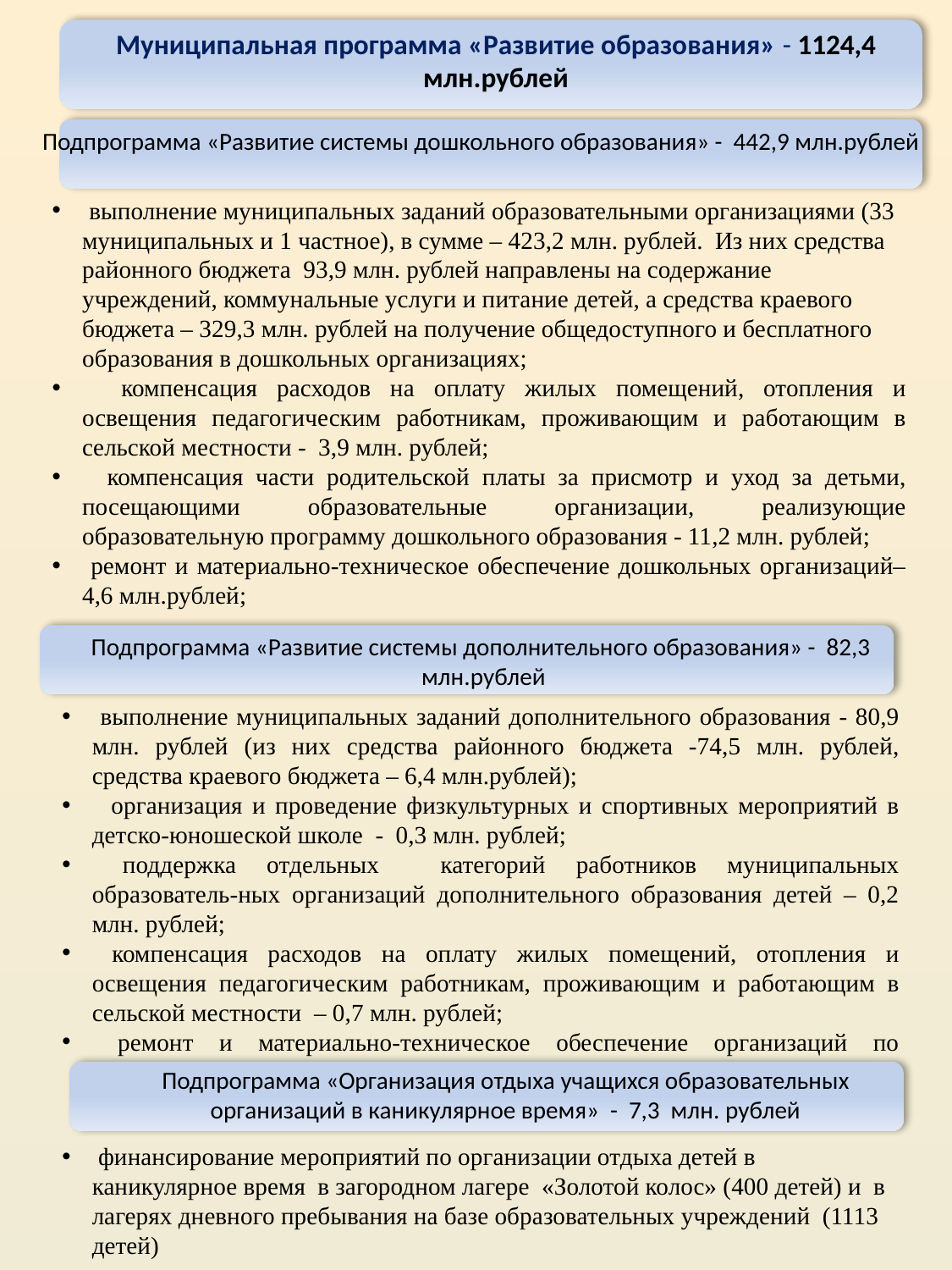

Муниципальная программа «Развитие образования» - 1124,4 млн.рублей

Подпрограмма «Развитие системы дошкольного образования» -  442,9 млн.рублей

 выполнение муниципальных заданий образовательными организациями (33 муниципальных и 1 частное), в сумме – 423,2 млн. рублей.  Из них средства районного бюджета  93,9 млн. рублей направлены на содержание учреждений, коммунальные услуги и питание детей, а средства краевого бюджета – 329,3 млн. рублей на получение общедоступного и бесплатного образования в дошкольных организациях;
  компенсация расходов на оплату жилых помещений, отопления и освещения педагогическим работникам, проживающим и работающим в сельской местности -  3,9 млн. рублей;
  компенсация части родительской платы за присмотр и уход за детьми, посещающими образовательные организации, реализующие образовательную программу дошкольного образования - 11,2 млн. рублей;
 ремонт и материально-техническое обеспечение дошкольных организаций– 4,6 млн.рублей;

Подпрограмма «Развитие системы дополнительного образования» -  82,3
 млн.рублей
 выполнение муниципальных заданий дополнительного образования - 80,9 млн. рублей (из них средства районного бюджета -74,5 млн. рублей, средства краевого бюджета – 6,4 млн.рублей);
  организация и проведение физкультурных и спортивных мероприятий в детско-юношеской школе  -  0,3 млн. рублей;
 поддержка отдельных  категорий работников муниципальных образователь-ных организаций дополнительного образования детей – 0,2 млн. рублей;
 компенсация расходов на оплату жилых помещений, отопления и освещения педагогическим работникам, проживающим и работающим в сельской местности  – 0,7 млн. рублей;
 ремонт и материально-техническое обеспечение организаций по внешкольной работе с детьми  – 0,2 млн.рублей;

Подпрограмма «Организация отдыха учащихся образовательных организаций в каникулярное время»  -  7,3  млн. рублей

 финансирование мероприятий по организации отдыха детей в каникулярное время  в загородном лагере  «Золотой колос» (400 детей) и  в лагерях дневного пребывания на базе образовательных учреждений  (1113 детей)